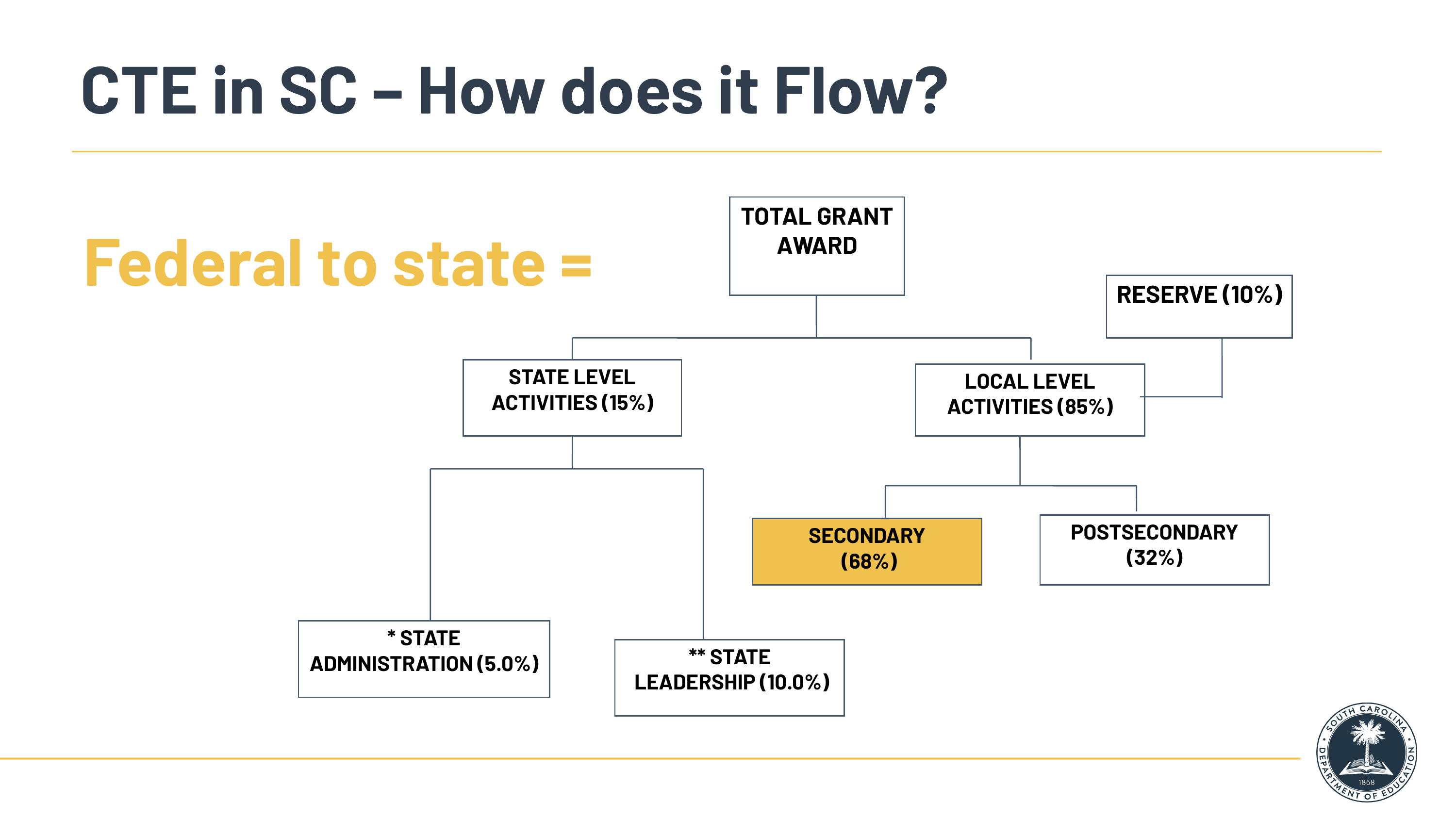

# CTE in SC – How does it Flow?
Federal to state =
TOTAL GRANT AWARD
RESERVE (10%)

STATE LEVEL ACTIVITIES (15%)
LOCAL LEVEL ACTIVITIES (85%)

POSTSECONDARY (32%)
SECONDARY
 (68%)
* STATE ADMINISTRATION (5.0%)
** STATE
 LEADERSHIP (10.0%)